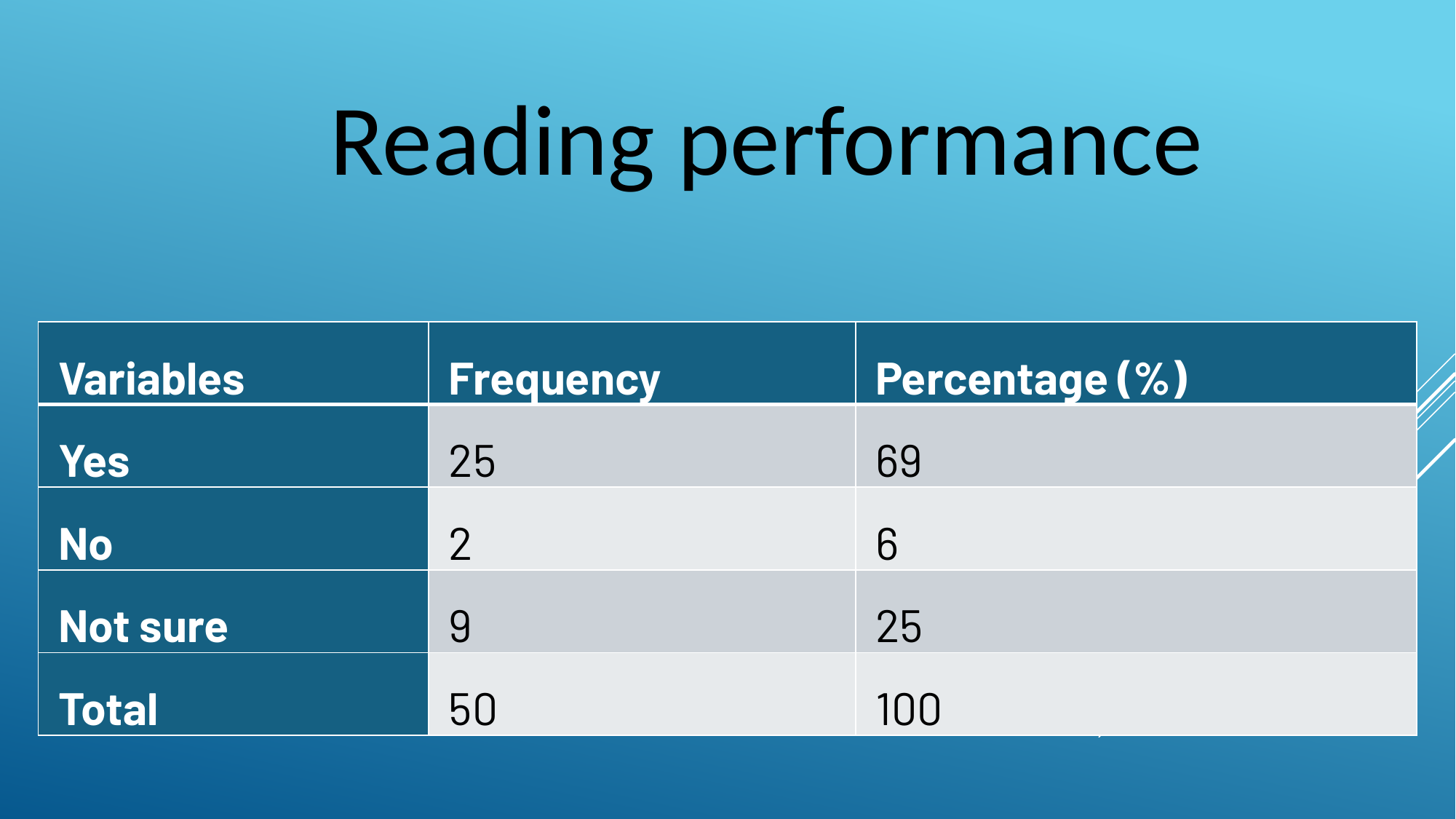

Reading performance
| Variables | Frequency | Percentage (%) |
| --- | --- | --- |
| Yes | 25 | 69 |
| No | 2 | 6 |
| Not sure | 9 | 25 |
| Total | 50 | 100 |